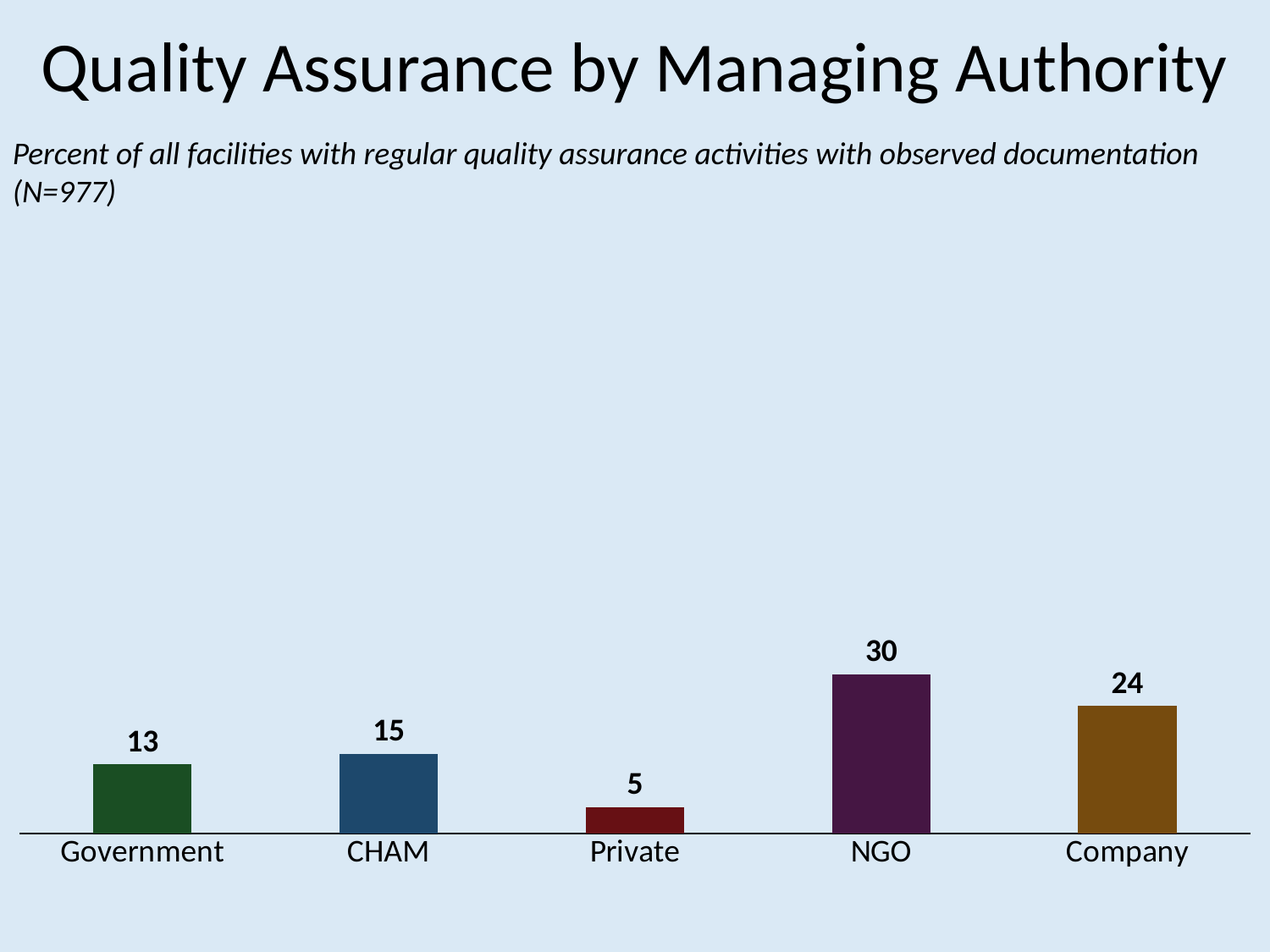

# Quality Assurance by Managing Authority
Percent of all facilities with regular quality assurance activities with observed documentation (N=977)

### Chart

| Category | Series 1 |
|---|---|
| Government | 13.0 |
| CHAM | 15.0 |
| Private | 5.0 |
| NGO | 30.0 |
| Company | 24.0 |